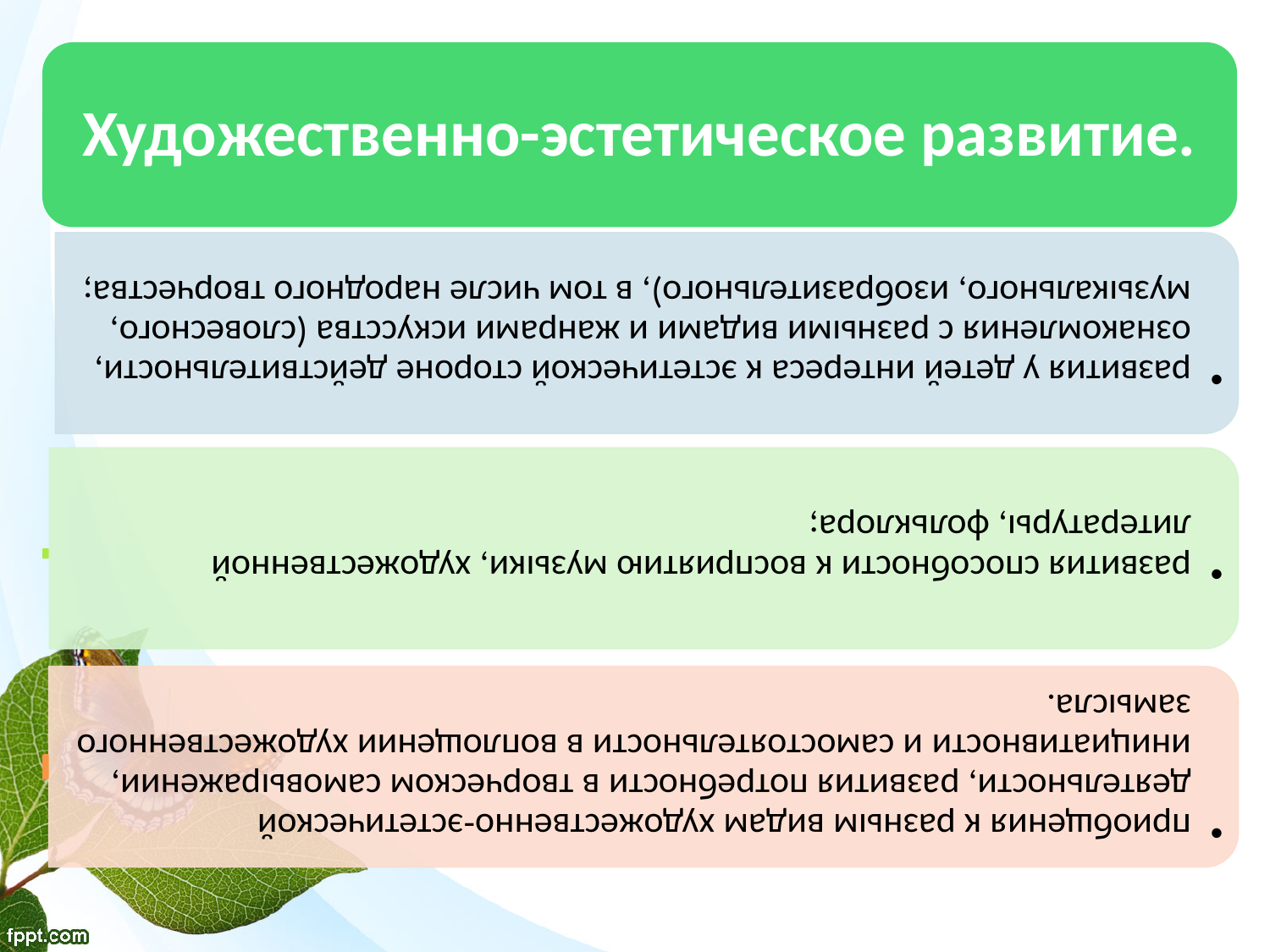

развития у детей интереса к эстетической стороне действительности, ознакомления с разными видами и жанрами искусства (словесного, музыкального, изобразительного), в том числе народного творчества;

Художественно-эстетическое развитие.
развития способности к восприятию музыки, художественной литературы, фольклора;

приобщения к разным видам художественно-эстетической деятельности, развития потребности в творческом самовыражении, инициативности и самостоятельности в воплощении художественного замысла.